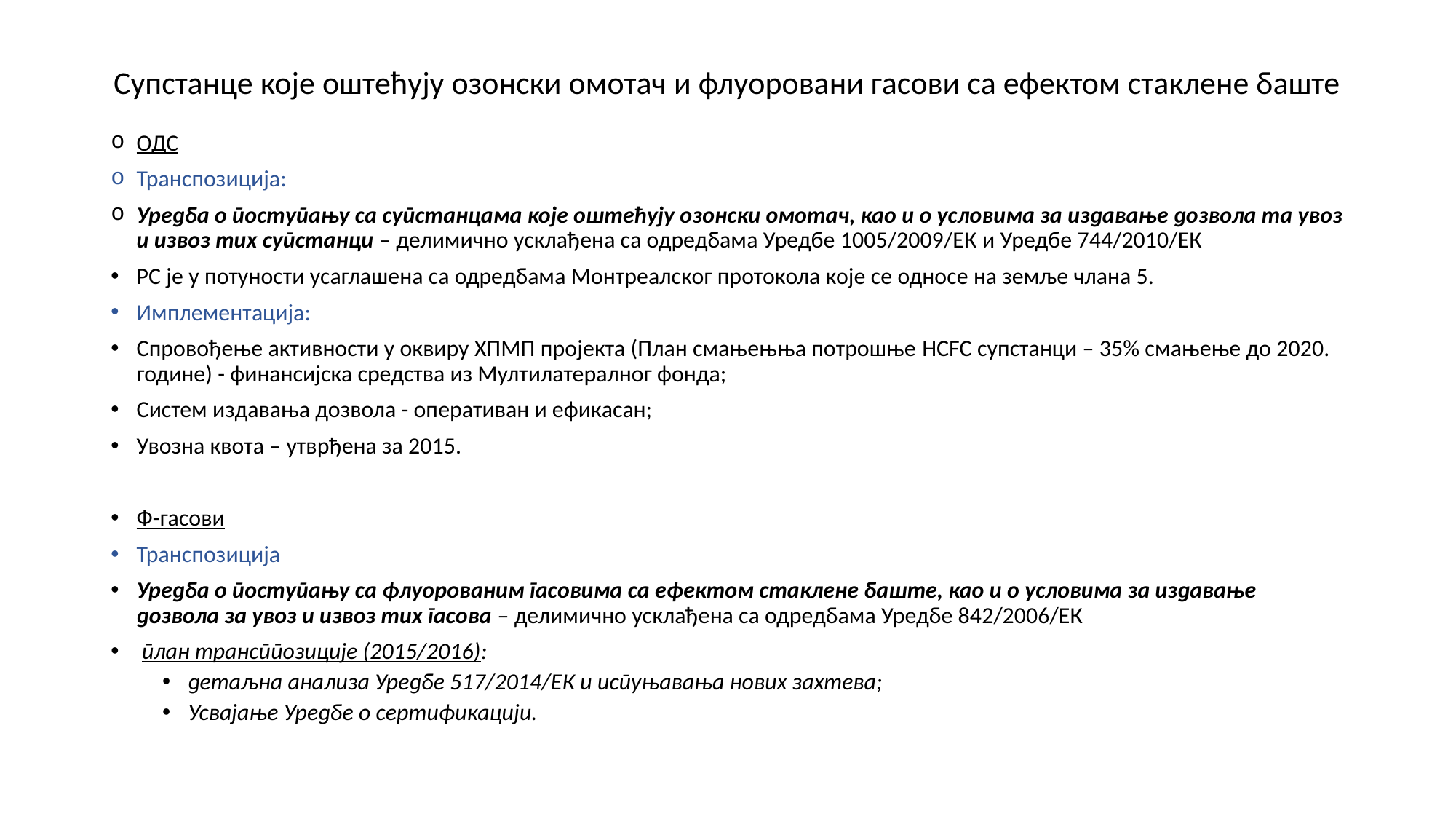

# Супстанце које оштећују озонски омотач и флуоровани гасови са ефектом стаклене баште
ОДС
Транспозиција:
Уредба о поступању са супстанцама које оштећују озонски омотач, као и о условима за издавање дозвола та увоз и извоз тих супстанци – делимично усклађена са одредбама Уредбе 1005/2009/ЕК и Уредбе 744/2010/ЕК
РС је у потуности усаглашена са одредбама Монтреалског протокола које се односе на земље члана 5.
Имплементација:
Спровођење активности у оквиру ХПМП пројекта (План смањењња потрошње HCFC супстанци – 35% смањење до 2020. године) - финансијска средства из Мултилатералног фонда;
Систем издавања дозвола - оперативан и ефикасан;
Увозна квота – утврђена за 2015.

Ф-гасови
Транспозиција
Уредба о поступању са флуорованим гасовима са ефектом стаклене баште, као и о условима за издавање дозвола за увоз и извоз тих гасова – делимично усклађена са одредбама Уредбе 842/2006/ЕК
 план трансппозиције (2015/2016):
детаљна анализа Уредбе 517/2014/ЕК и испуњавања нових захтева;
Усвајање Уредбе о сертификацији.